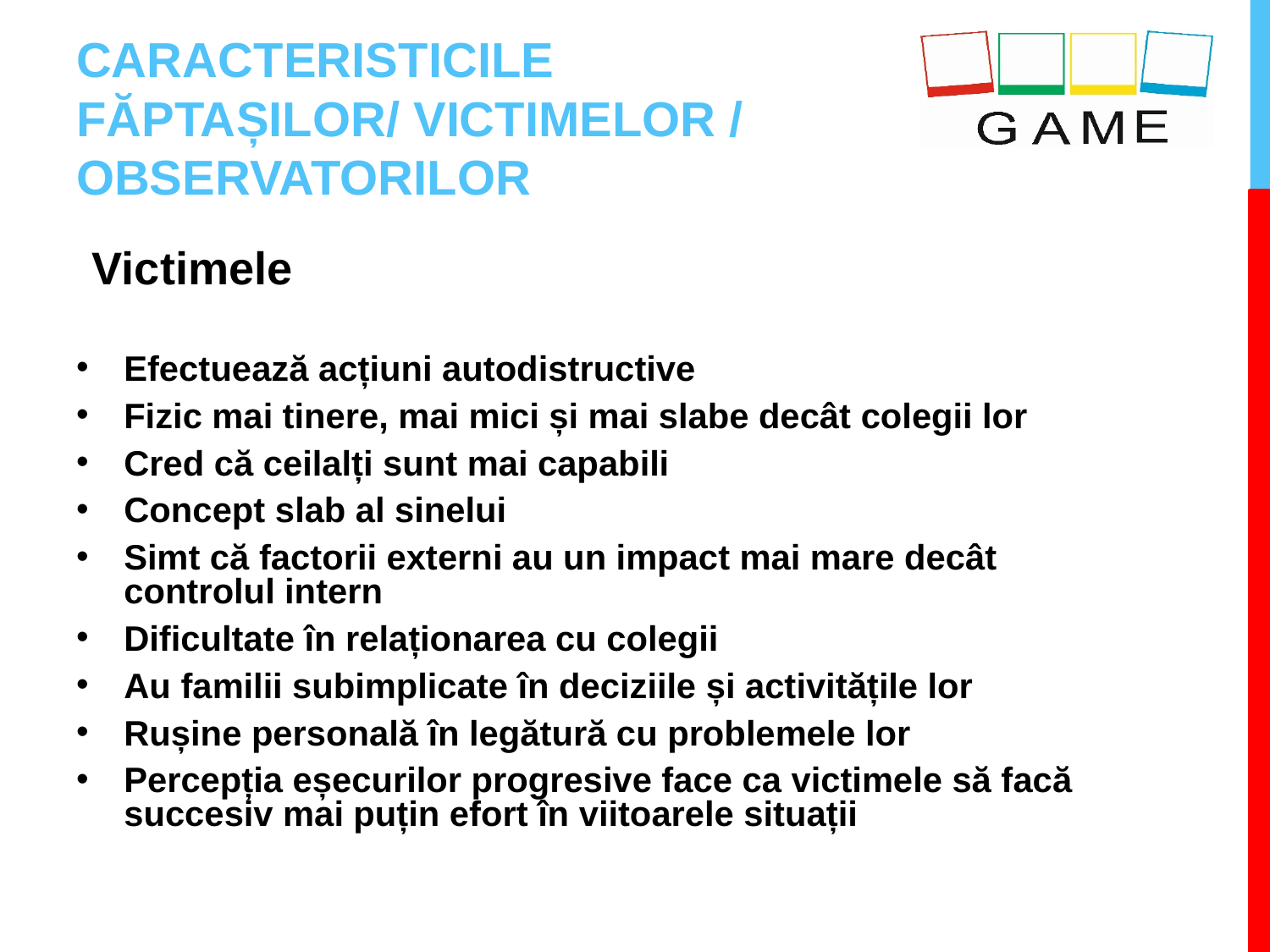

# CARACTERISTICILE FĂPTAȘILOR/ VICTIMELOR / OBSERVATORILOR
Victimele

Efectuează acțiuni autodistructive
Fizic mai tinere, mai mici și mai slabe decât colegii lor
Cred că ceilalți sunt mai capabili
Concept slab al sinelui
Simt că factorii externi au un impact mai mare decât controlul intern
Dificultate în relaționarea cu colegii
Au familii subimplicate în deciziile și activitățile lor
Rușine personală în legătură cu problemele lor
Percepția eșecurilor progresive face ca victimele să facă succesiv mai puțin efort în viitoarele situații